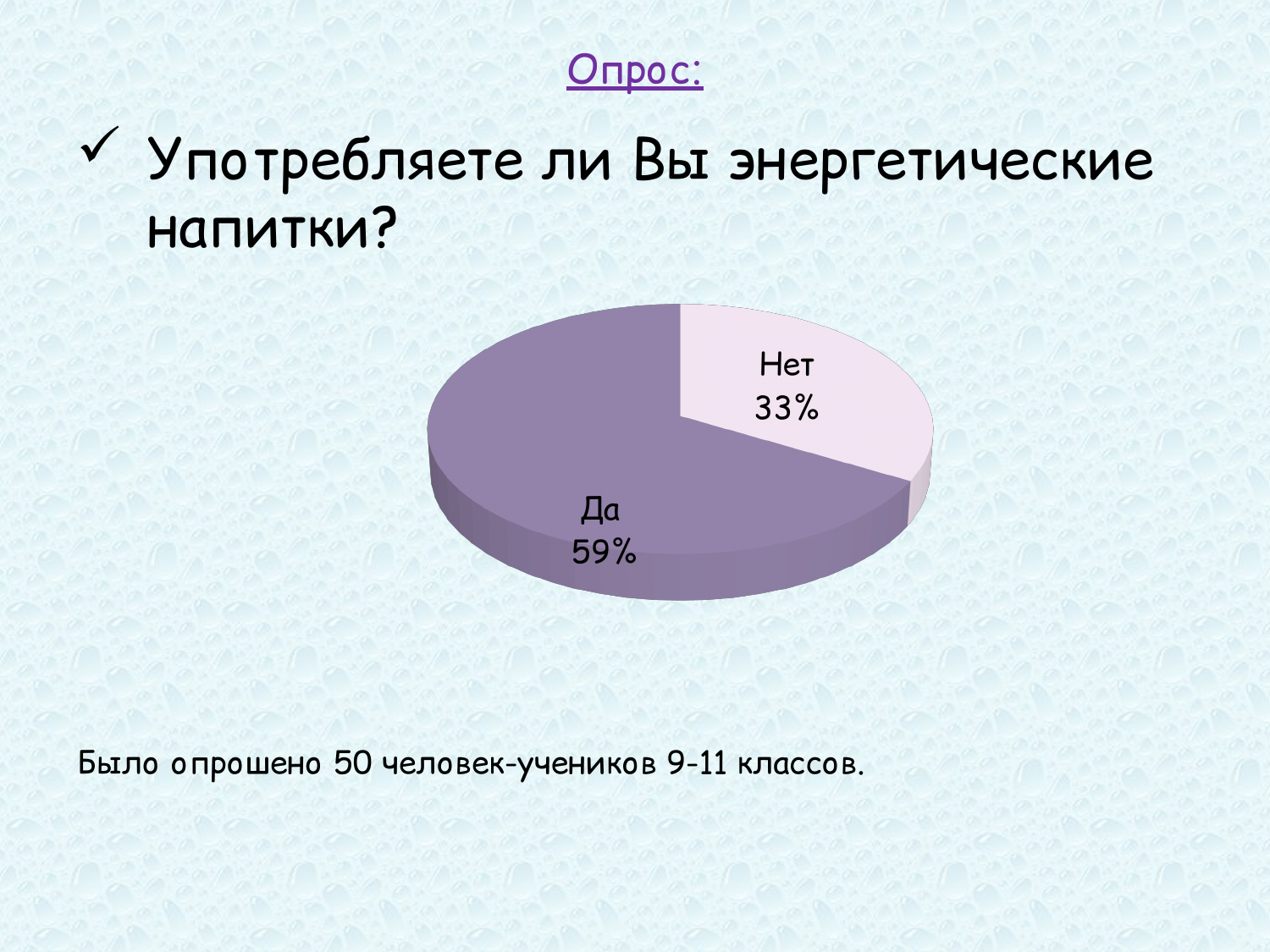

# Опрос:
Употребляете ли Вы энергетические напитки?

[unsupported chart]

Было опрошено 50 человек-учеников 9-11 классов.